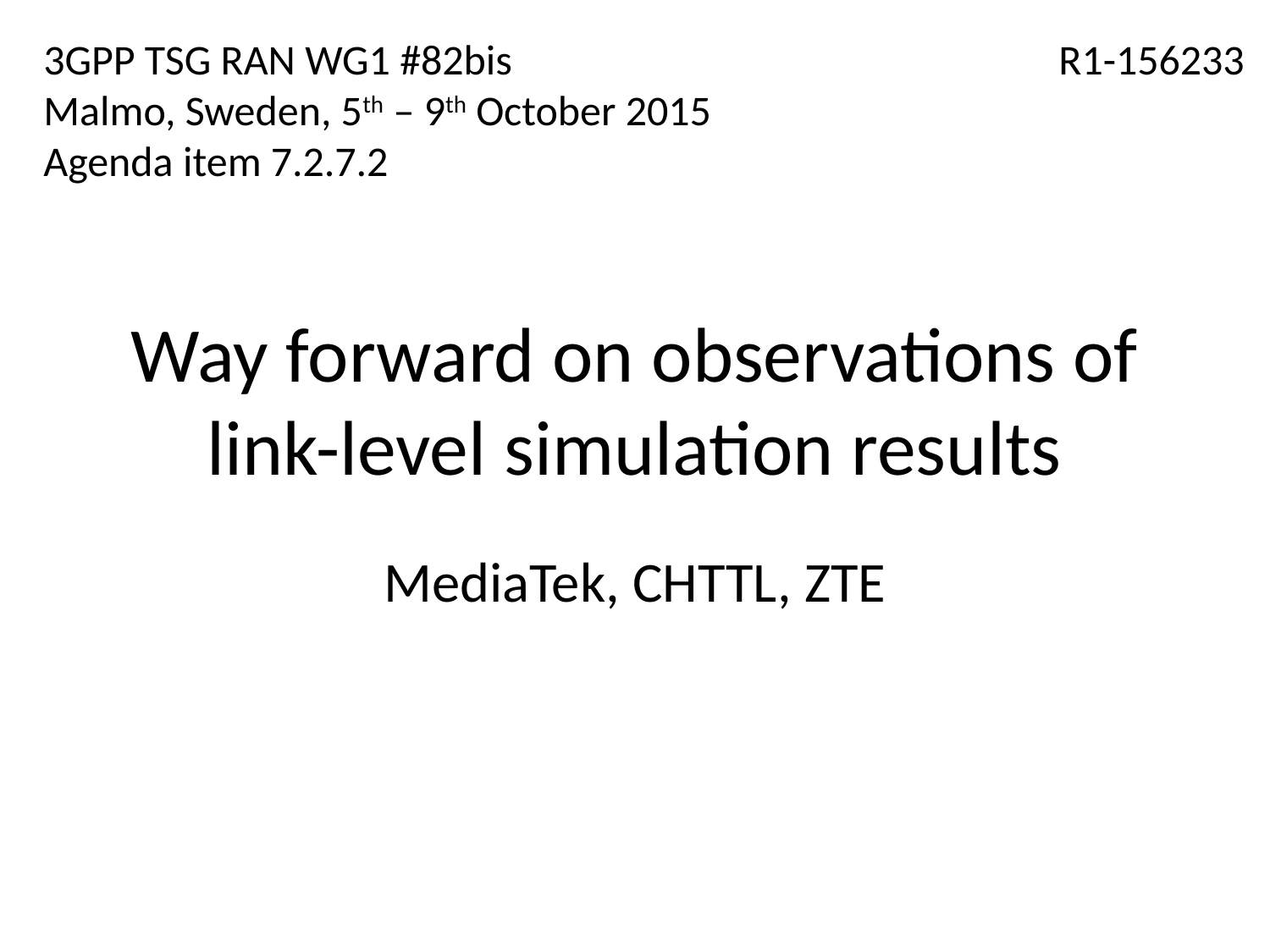

3GPP TSG RAN WG1 #82bis
Malmo, Sweden, 5th – 9th October 2015
Agenda item 7.2.7.2
R1-156233
# Way forward on observations of link-level simulation results
MediaTek, CHTTL, ZTE